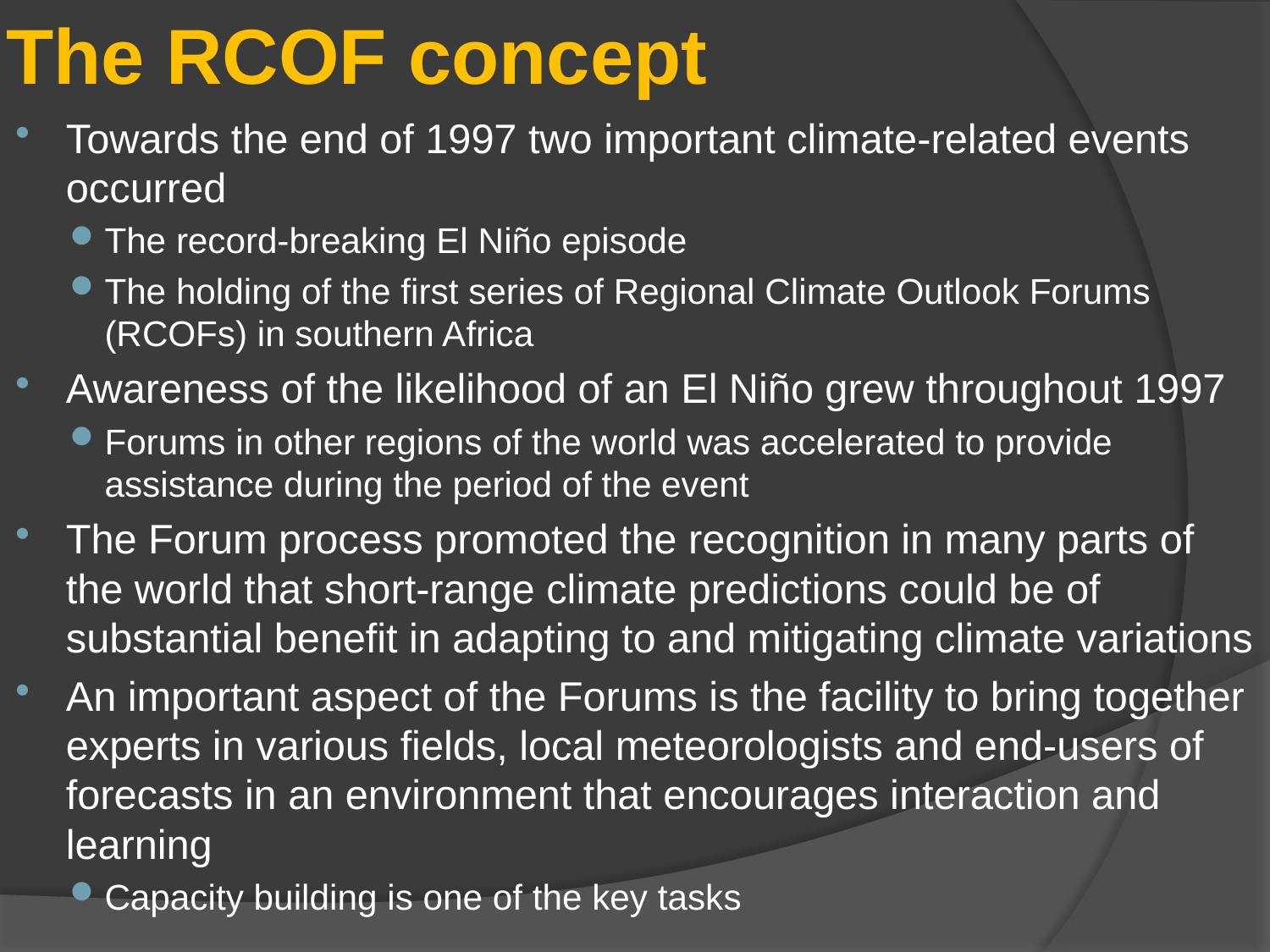

# The RCOF concept
Towards the end of 1997 two important climate-related events occurred
The record-breaking El Niño episode
The holding of the first series of Regional Climate Outlook Forums (RCOFs) in southern Africa
Awareness of the likelihood of an El Niño grew throughout 1997
Forums in other regions of the world was accelerated to provide assistance during the period of the event
The Forum process promoted the recognition in many parts of the world that short-range climate predictions could be of substantial benefit in adapting to and mitigating climate variations
An important aspect of the Forums is the facility to bring together experts in various fields, local meteorologists and end-users of forecasts in an environment that encourages interaction and learning
Capacity building is one of the key tasks